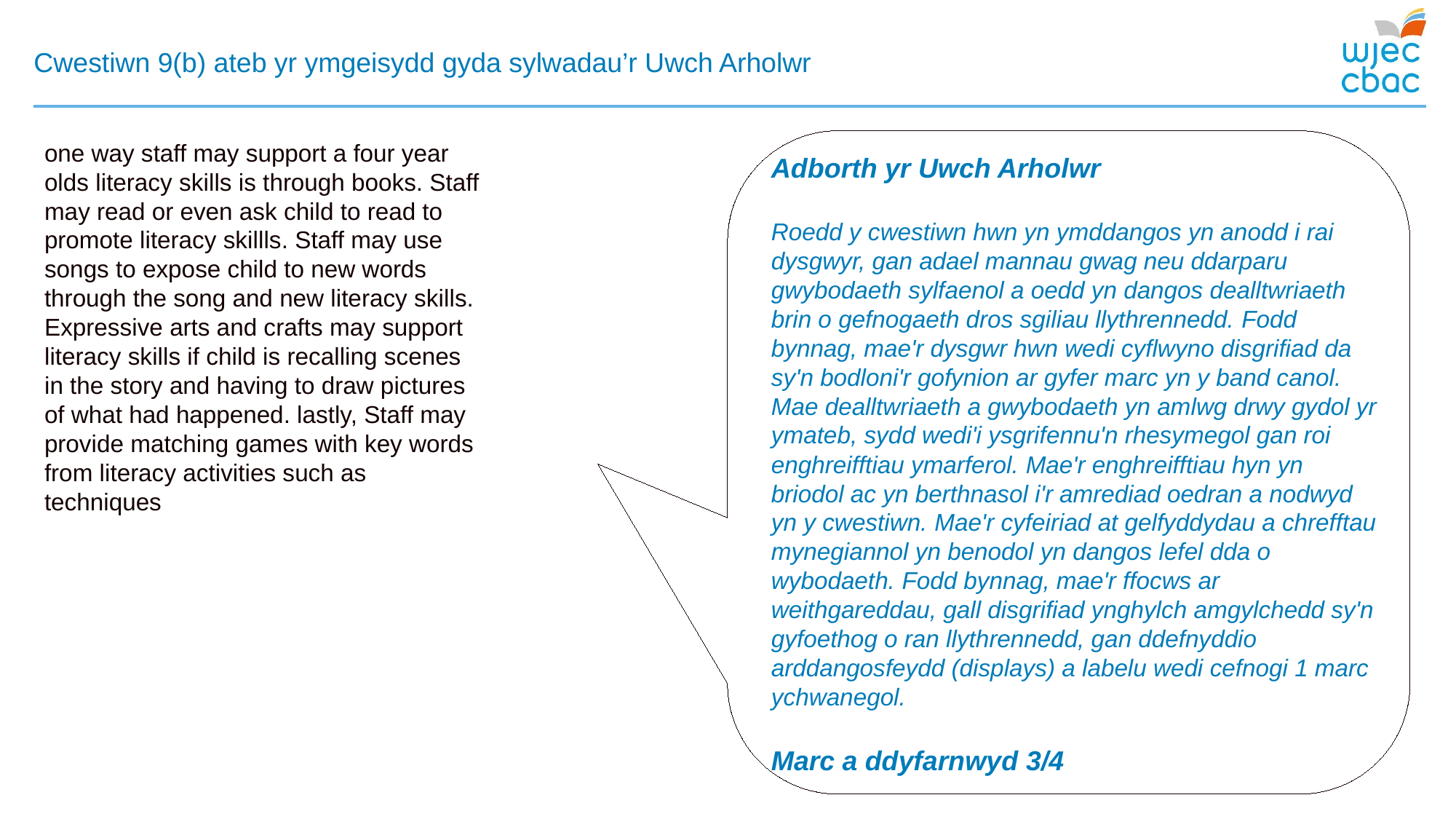

# Cwestiwn 9(b) ateb yr ymgeisydd gyda sylwadau’r Uwch Arholwr

one way staff may support a four year olds literacy skills is through books. Staff may read or even ask child to read to promote literacy skillls. Staff may use songs to expose child to new words through the song and new literacy skills. Expressive arts and crafts may support literacy skills if child is recalling scenes in the story and having to draw pictures of what had happened. lastly, Staff may provide matching games with key words from literacy activities such as techniques
Adborth yr Uwch Arholwr
Roedd y cwestiwn hwn yn ymddangos yn anodd i rai dysgwyr, gan adael mannau gwag neu ddarparu gwybodaeth sylfaenol a oedd yn dangos dealltwriaeth brin o gefnogaeth dros sgiliau llythrennedd. Fodd bynnag, mae'r dysgwr hwn wedi cyflwyno disgrifiad da sy'n bodloni'r gofynion ar gyfer marc yn y band canol. Mae dealltwriaeth a gwybodaeth yn amlwg drwy gydol yr ymateb, sydd wedi'i ysgrifennu'n rhesymegol gan roi enghreifftiau ymarferol. Mae'r enghreifftiau hyn yn briodol ac yn berthnasol i'r amrediad oedran a nodwyd yn y cwestiwn. Mae'r cyfeiriad at gelfyddydau a chrefftau mynegiannol yn benodol yn dangos lefel dda o wybodaeth. Fodd bynnag, mae'r ffocws ar weithgareddau, gall disgrifiad ynghylch amgylchedd sy'n gyfoethog o ran llythrennedd, gan ddefnyddio arddangosfeydd (displays) a labelu wedi cefnogi 1 marc ychwanegol.

Marc a ddyfarnwyd 3/4